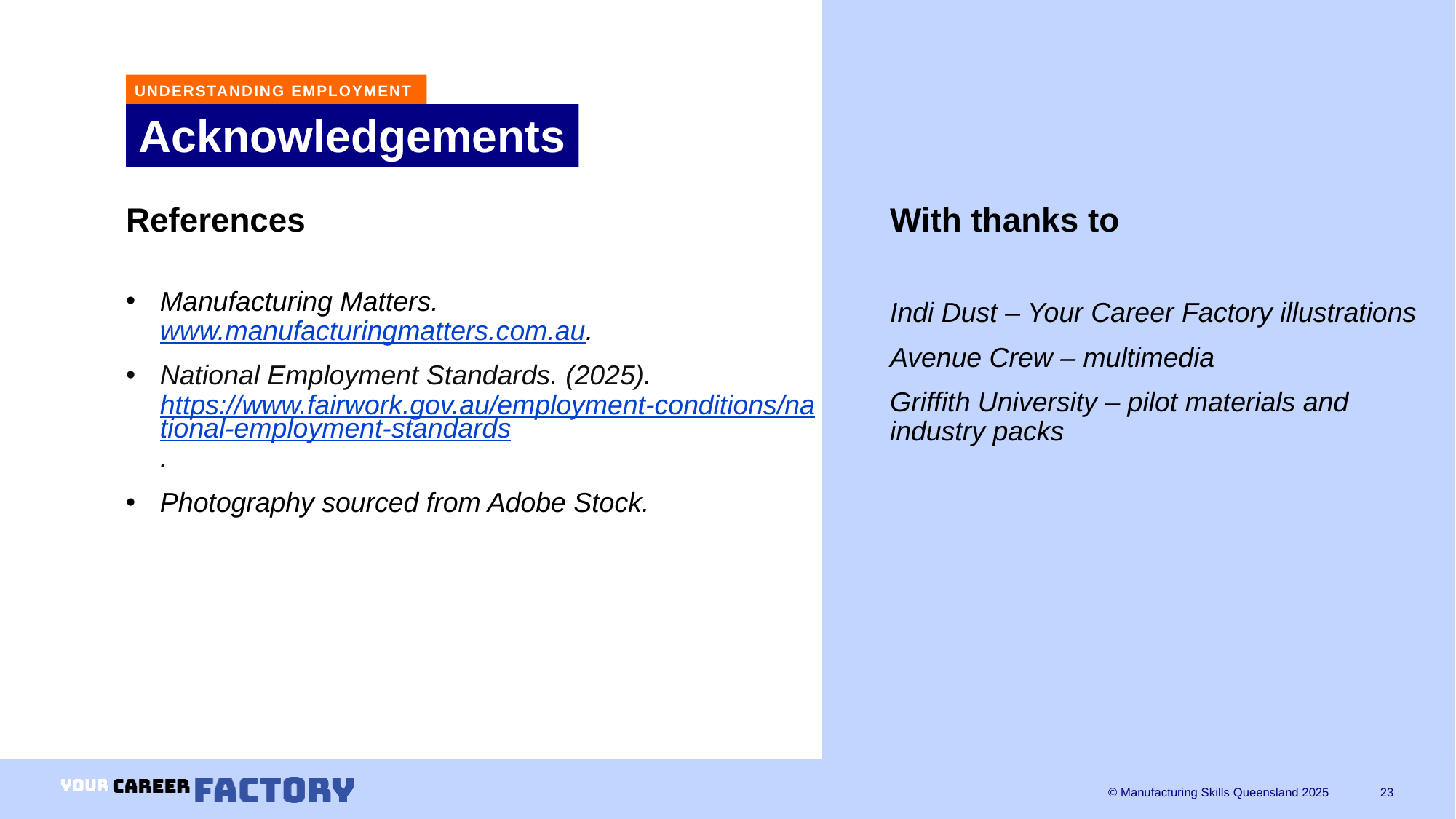

UNDERSTANDING EMPLOYMENT
# Acknowledgements
With thanks to

Indi Dust – Your Career Factory illustrations
Avenue Crew – multimedia
Griffith University – pilot materials and industry packs
References
Manufacturing Matters. www.manufacturingmatters.com.au.
National Employment Standards. (2025). https://www.fairwork.gov.au/employment-conditions/national-employment-standards.
Photography sourced from Adobe Stock.